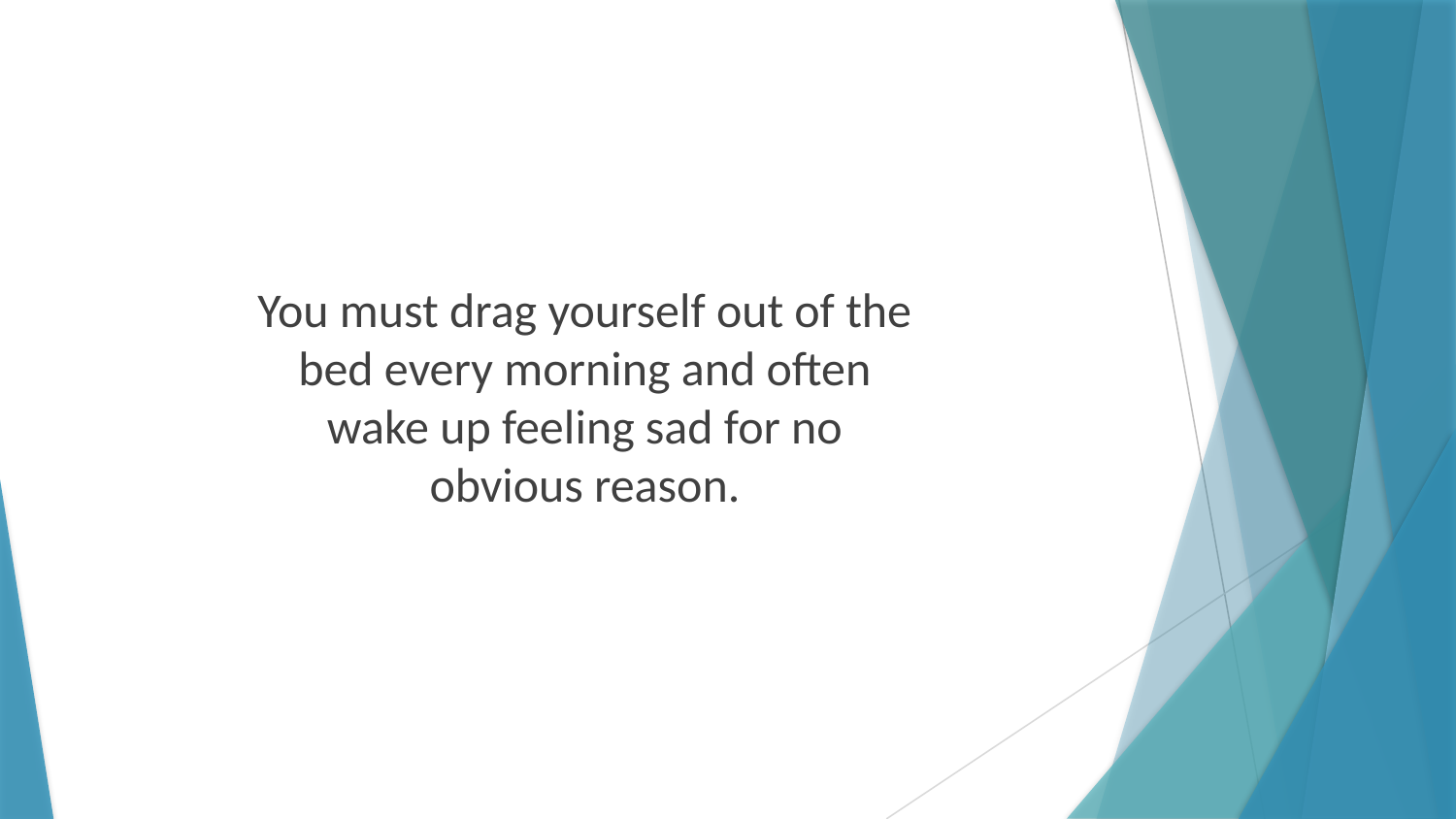

You must drag yourself out of the bed every morning and often wake up feeling sad for no obvious reason.